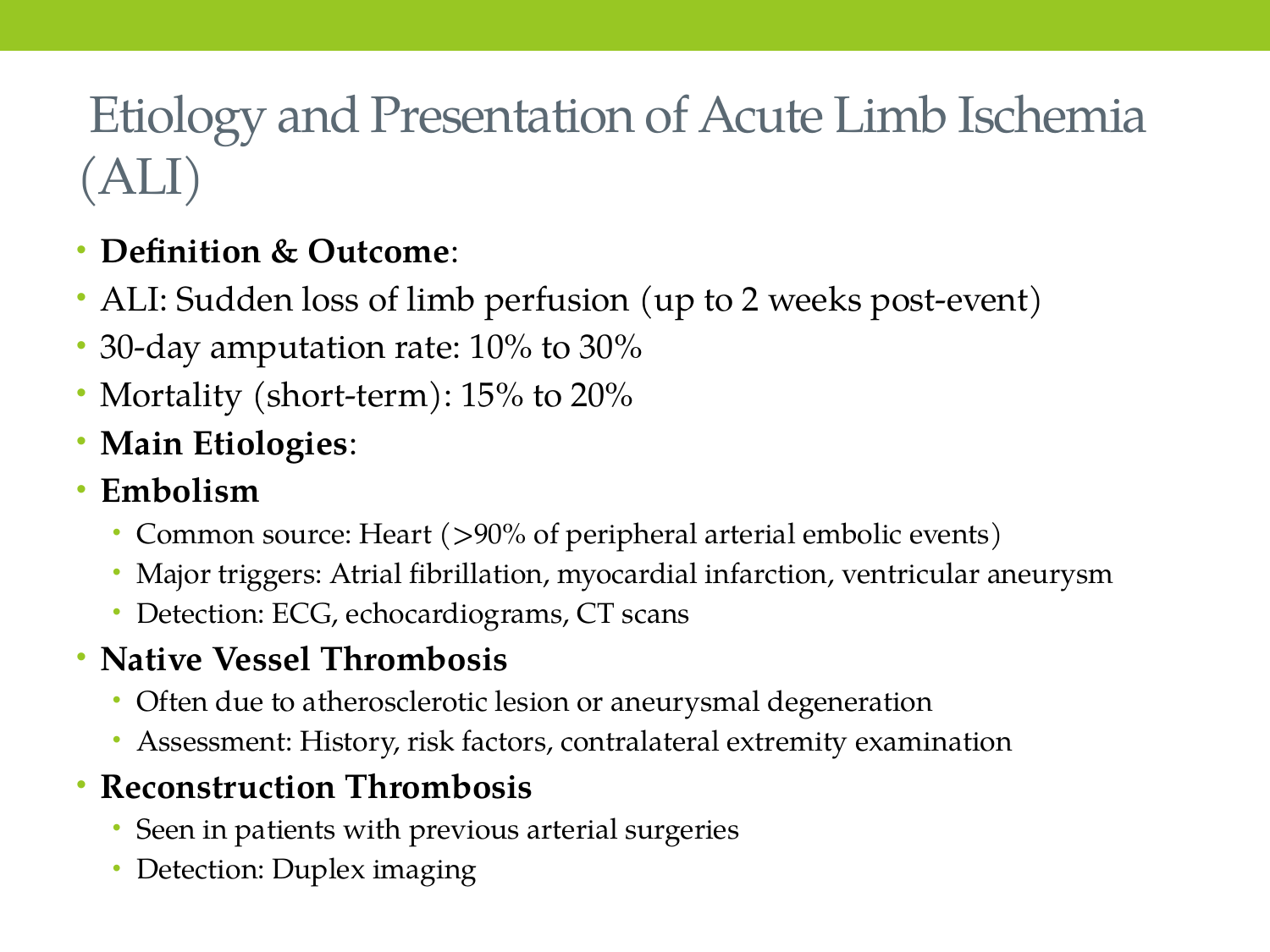

# Etiology and Presentation of Acute Limb Ischemia (ALI)
Definition & Outcome:
ALI: Sudden loss of limb perfusion (up to 2 weeks post-event)
30-day amputation rate: 10% to 30%
Mortality (short-term): 15% to 20%
Main Etiologies:
Embolism
Common source: Heart (>90% of peripheral arterial embolic events)
Major triggers: Atrial fibrillation, myocardial infarction, ventricular aneurysm
Detection: ECG, echocardiograms, CT scans
Native Vessel Thrombosis
Often due to atherosclerotic lesion or aneurysmal degeneration
Assessment: History, risk factors, contralateral extremity examination
Reconstruction Thrombosis
Seen in patients with previous arterial surgeries
Detection: Duplex imaging